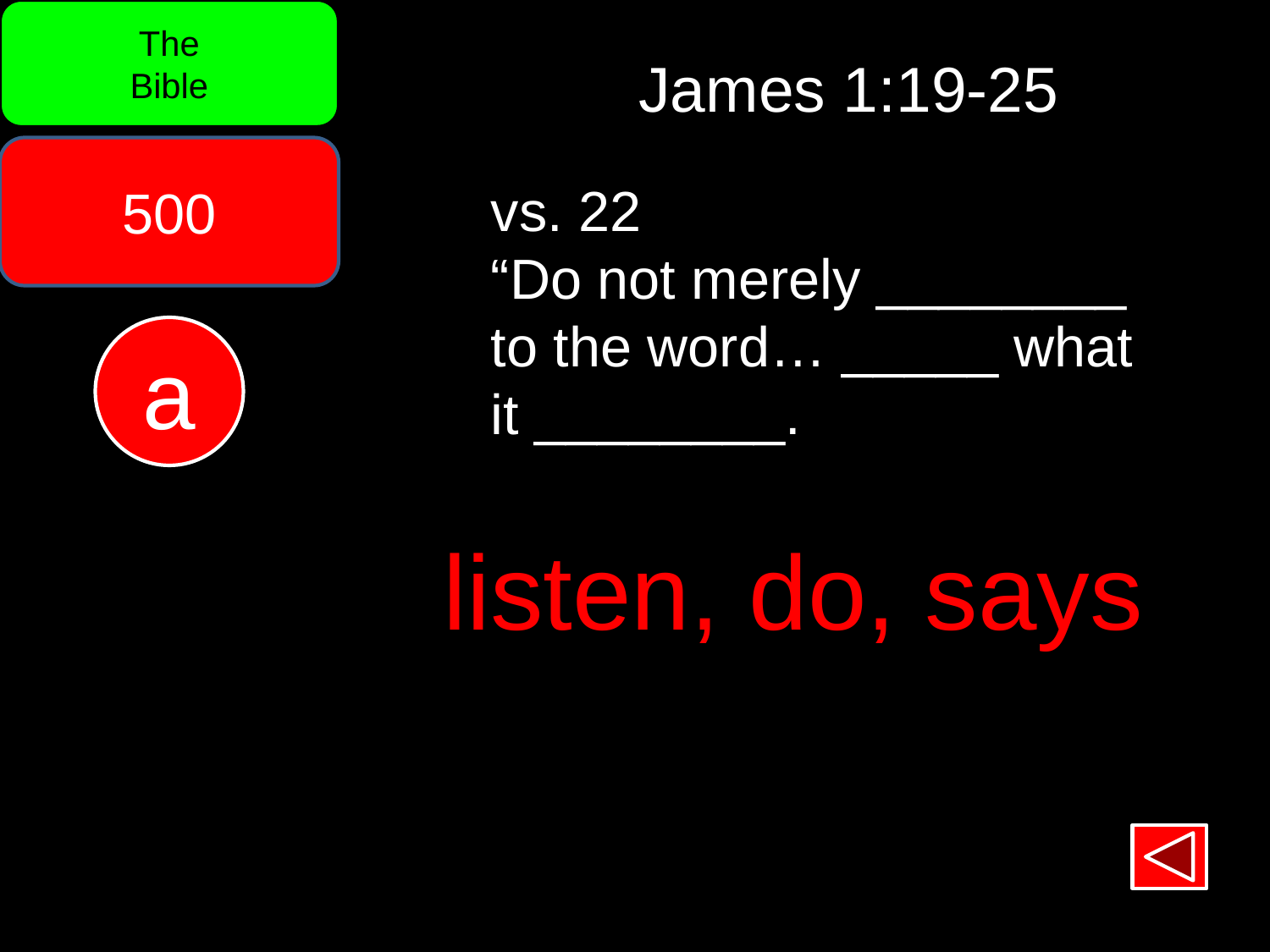

The
Bible
James 1:19-25
500
vs. 22
“Do not merely ________
to the word… _____ what
it ________.
a
listen, do, says